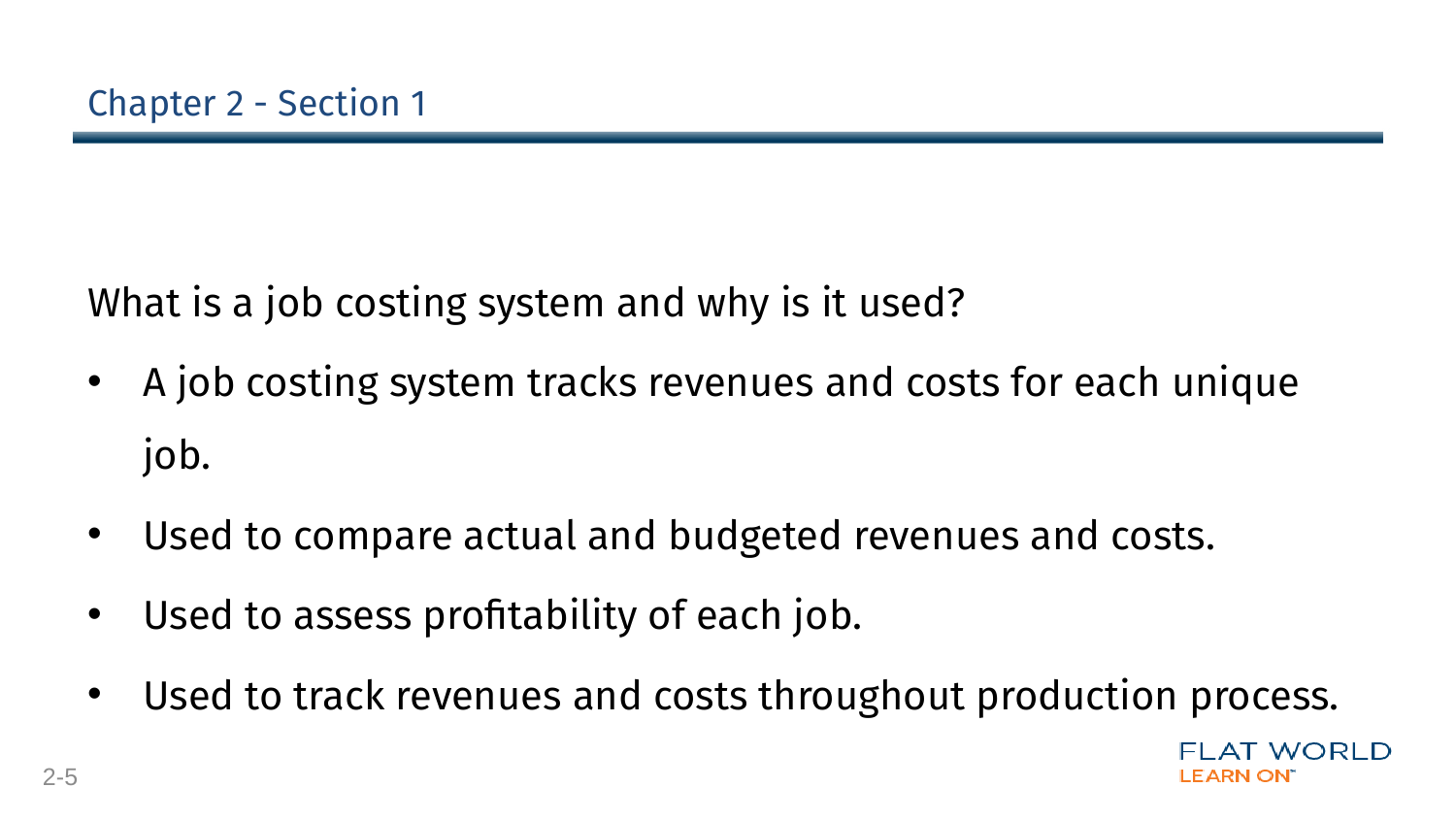

# Chapter 2 - Section 1
What is a job costing system and why is it used?
A job costing system tracks revenues and costs for each unique job.
Used to compare actual and budgeted revenues and costs.
Used to assess profitability of each job.
Used to track revenues and costs throughout production process.